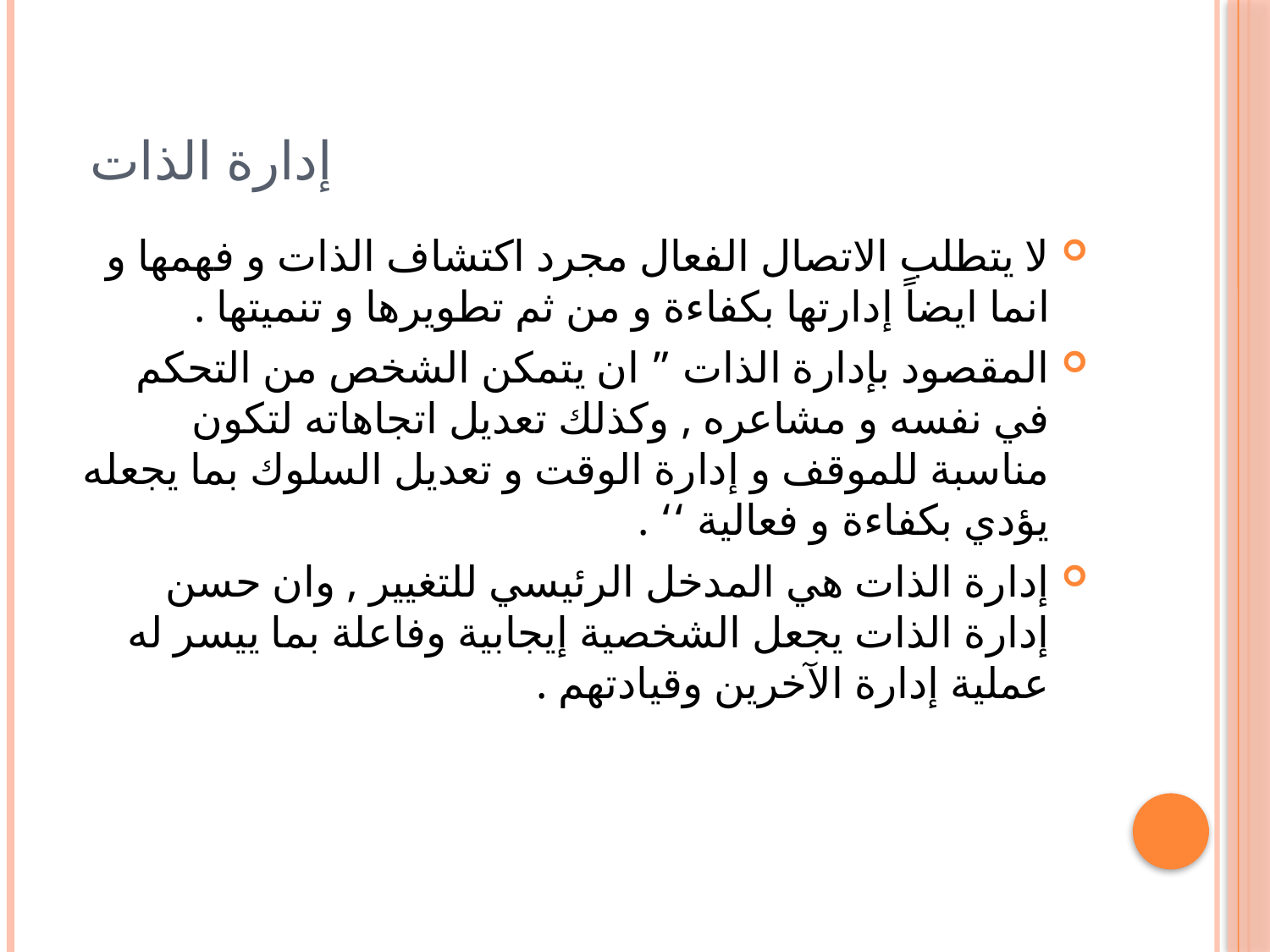

# إدارة الذات
لا يتطلب الاتصال الفعال مجرد اكتشاف الذات و فهمها و انما ايضاً إدارتها بكفاءة و من ثم تطويرها و تنميتها .
المقصود بإدارة الذات ” ان يتمكن الشخص من التحكم في نفسه و مشاعره , وكذلك تعديل اتجاهاته لتكون مناسبة للموقف و إدارة الوقت و تعديل السلوك بما يجعله يؤدي بكفاءة و فعالية ‘‘ .
إدارة الذات هي المدخل الرئيسي للتغيير , وان حسن إدارة الذات يجعل الشخصية إيجابية وفاعلة بما ييسر له عملية إدارة الآخرين وقيادتهم .